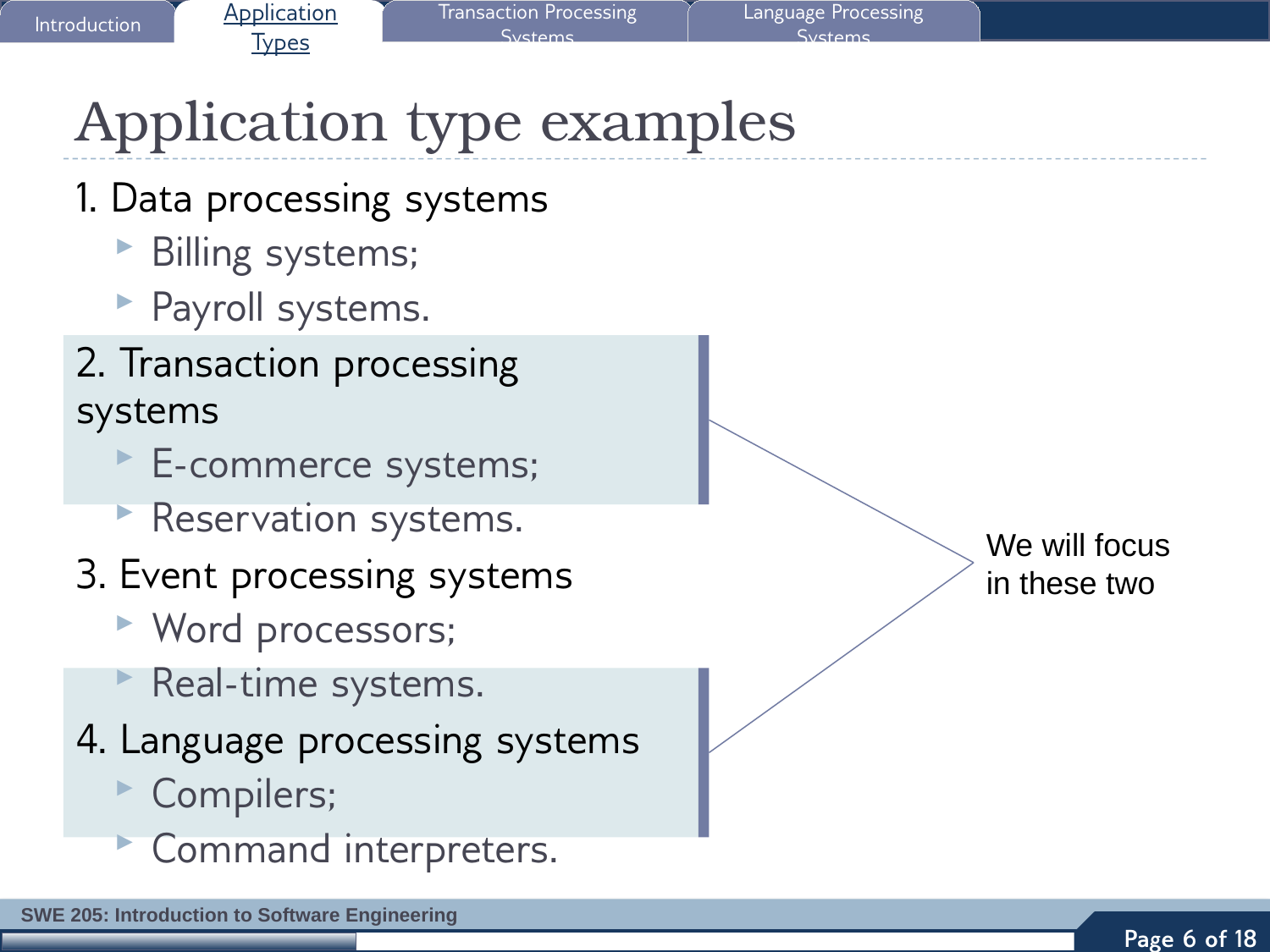

Introduction
Application Types
Transaction Processing Systems
Language Processing Systems
# Application type examples
1. Data processing systems
Billing systems;
Payroll systems.
2. Transaction processing systems
E-commerce systems;
Reservation systems.
3. Event processing systems
Word processors;
Real-time systems.
4. Language processing systems
Compilers;
Command interpreters.

We will focus in these two

6
Page 6 of 18